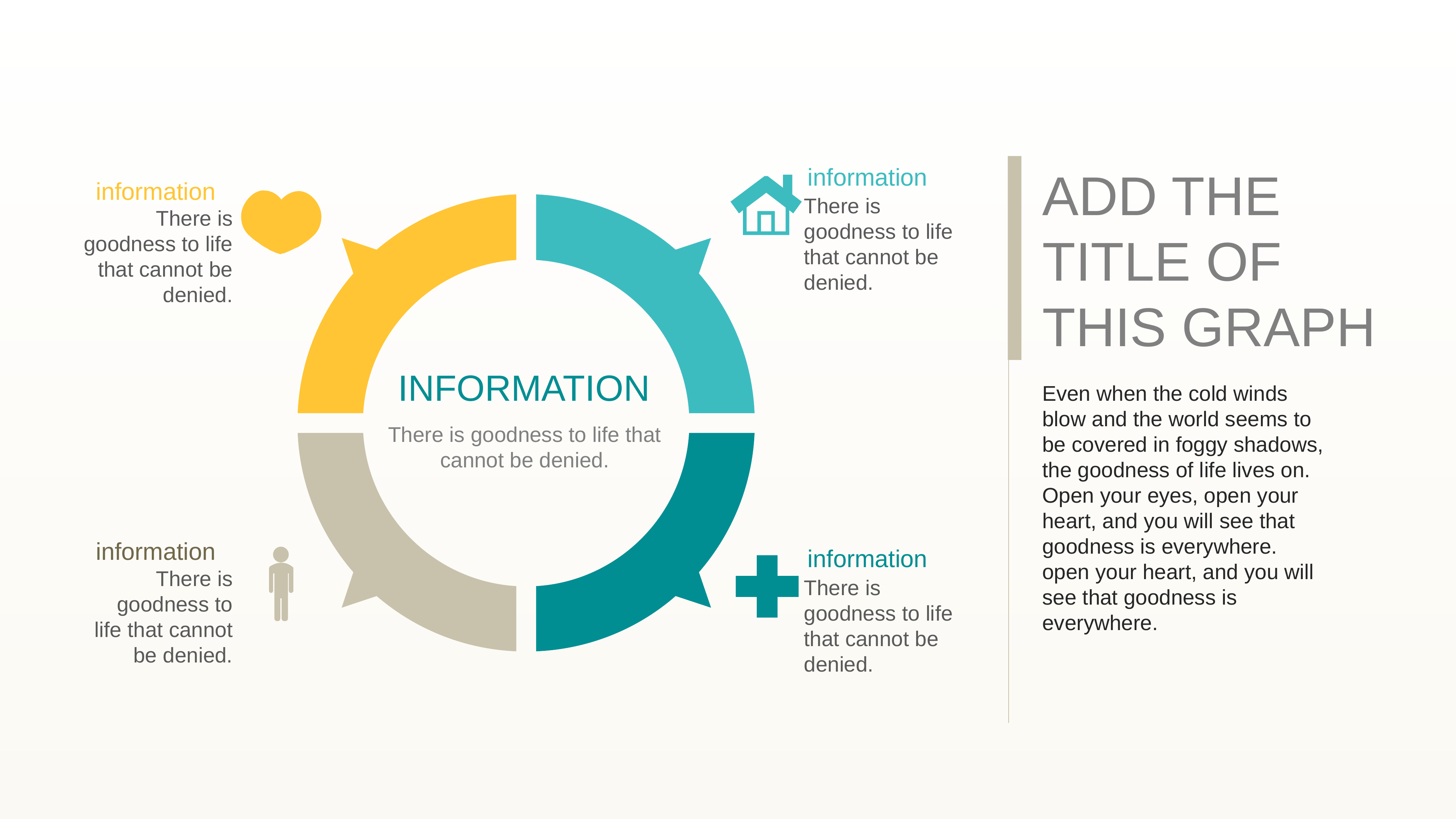

ADD THE TITLE OF THIS GRAPH
information

There is goodness to life that cannot be denied.

information

There is goodness to life that cannot be denied.

INFORMATION
There is goodness to life that cannot be denied.
Even when the cold winds blow and the world seems to be covered in foggy shadows, the goodness of life lives on. Open your eyes, open your heart, and you will see that goodness is everywhere.
open your heart, and you will see that goodness is everywhere.
information
There is goodness to life that cannot be denied.

information

There is goodness to life that cannot be denied.